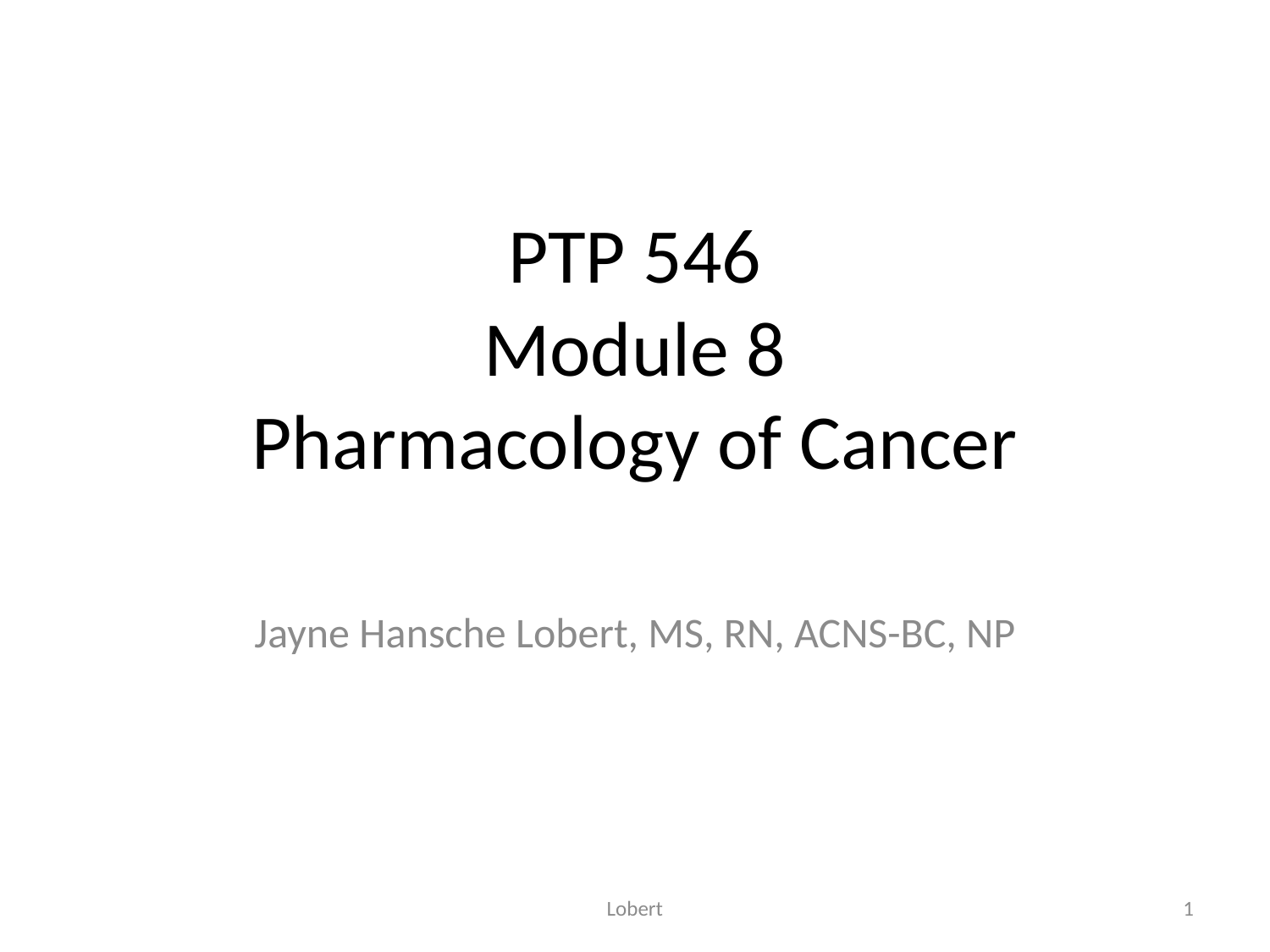

# PTP 546 Module 8 Pharmacology of Cancer

Jayne Hansche Lobert, MS, RN, ACNS-BC, NP
Lobert
1